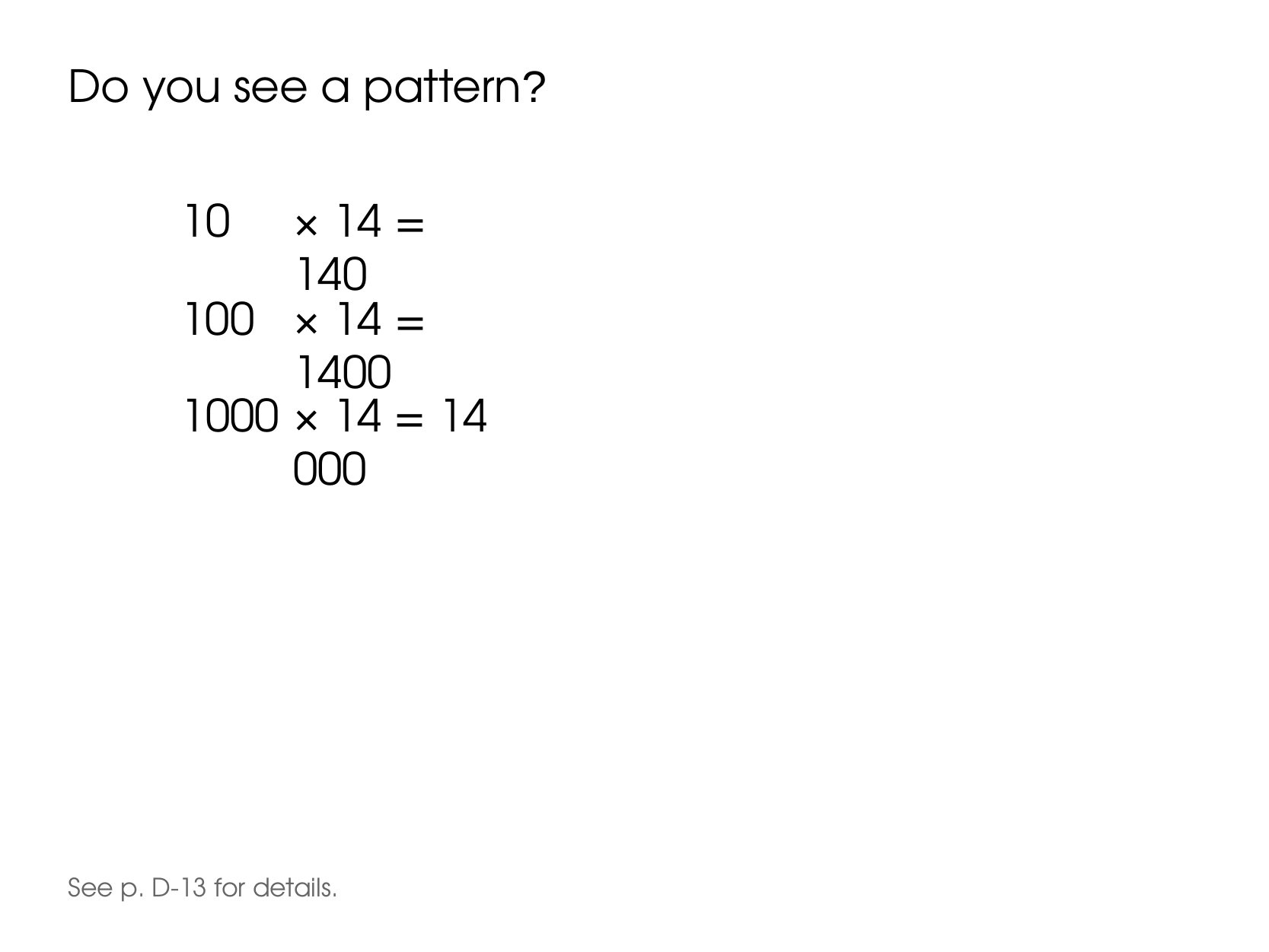

Do you see a pattern?
10
× 14 = 140
100
× 14 = 1400
1000
× 14 = 14 000
See p. D-13 for details.